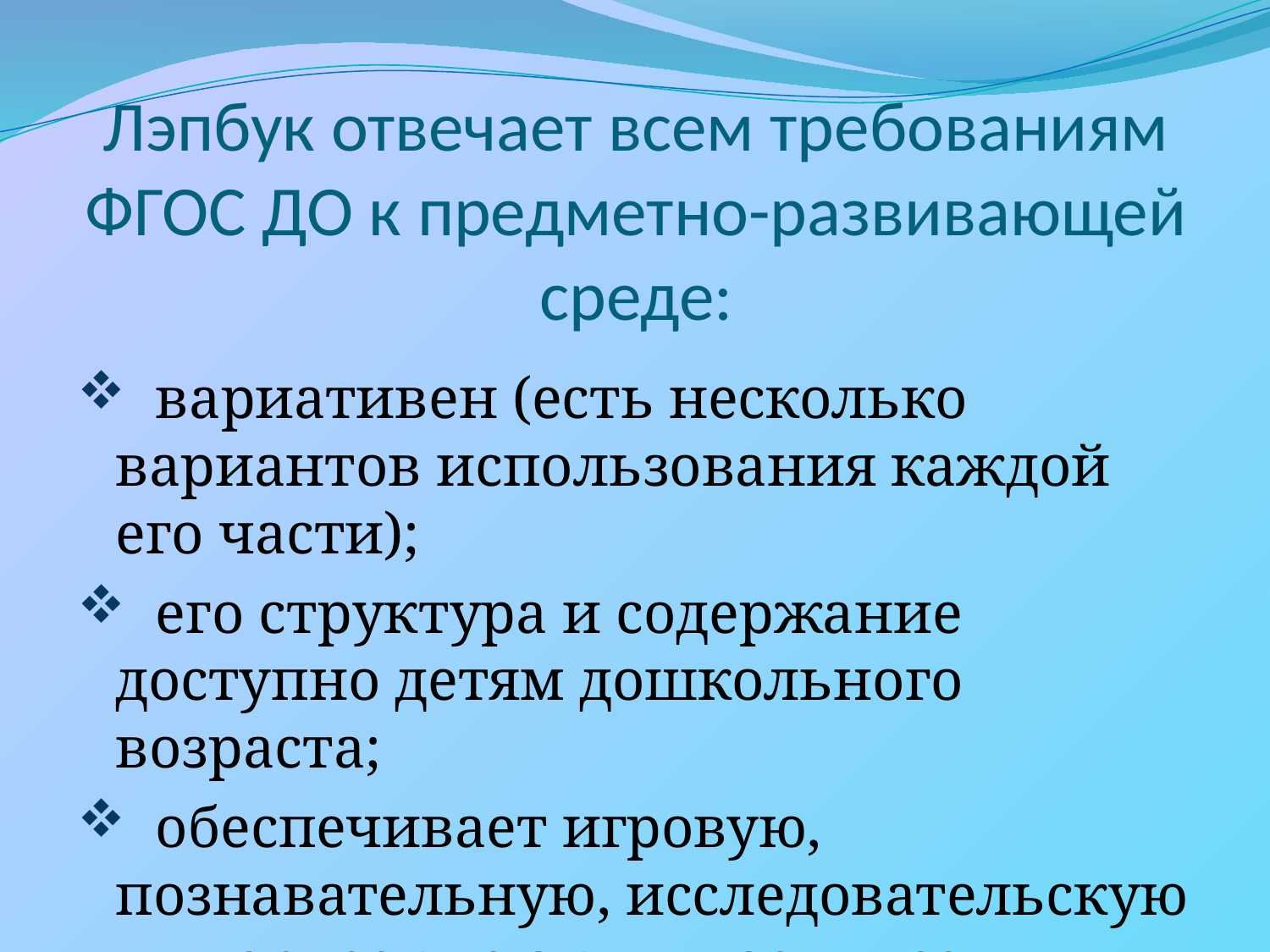

# Лэпбук отвечает всем требованиям ФГОС ДО к предметно-развивающей среде:
  вариативен (есть несколько вариантов использования каждой его части);
  его структура и содержание доступно детям дошкольного возраста;
  обеспечивает игровую, познавательную, исследовательскую и творческую активность всех воспитанников.